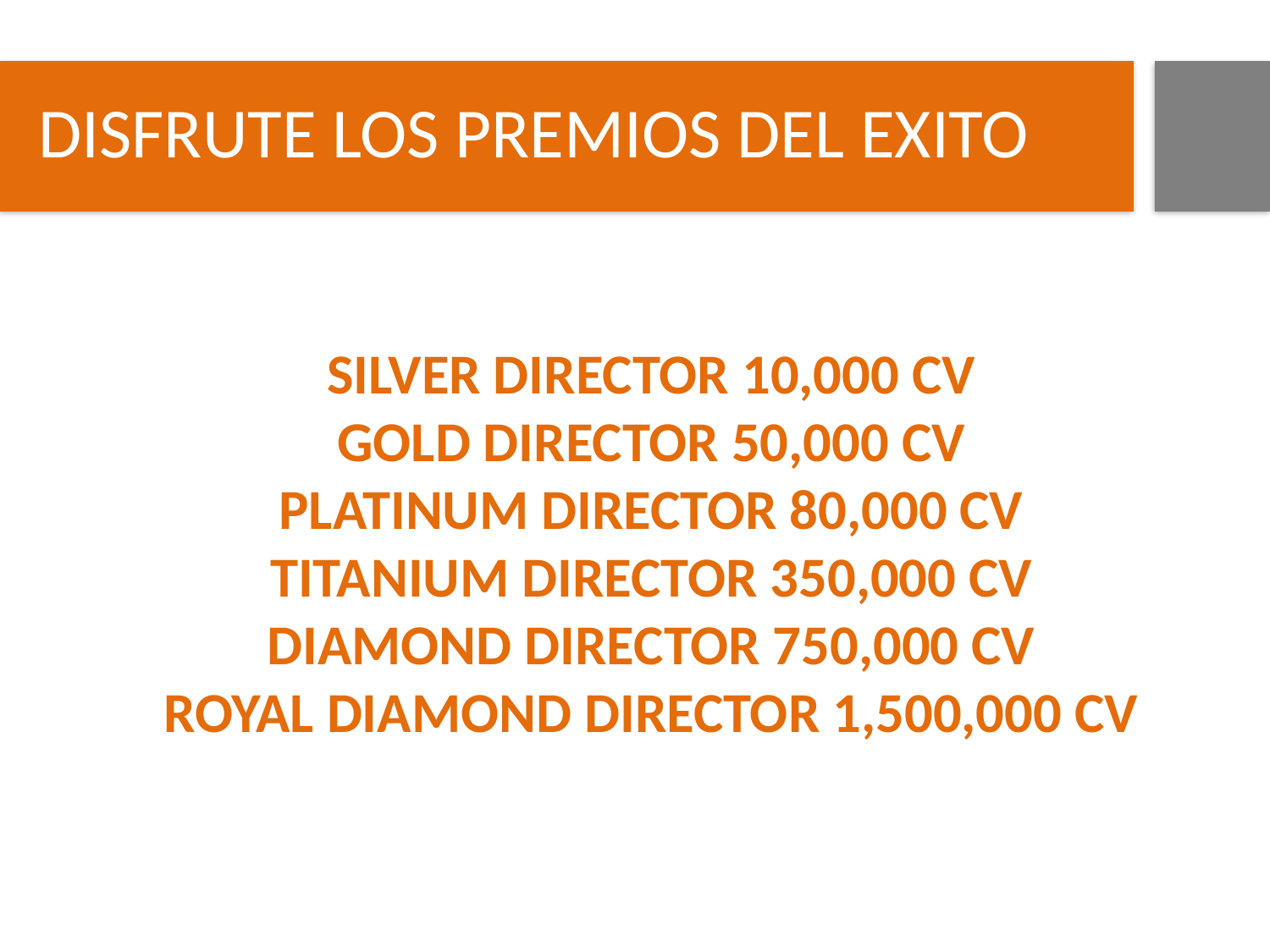

DISFRUTE LOS PREMIOS DEL EXITO
SILVER DIRECTOR 10,000 CV
GOLD DIRECTOR 50,000 CV
PLATINUM DIRECTOR 80,000 CV
TITANIUM DIRECTOR 350,000 CV
DIAMOND DIRECTOR 750,000 CV
ROYAL DIAMOND DIRECTOR 1,500,000 CV